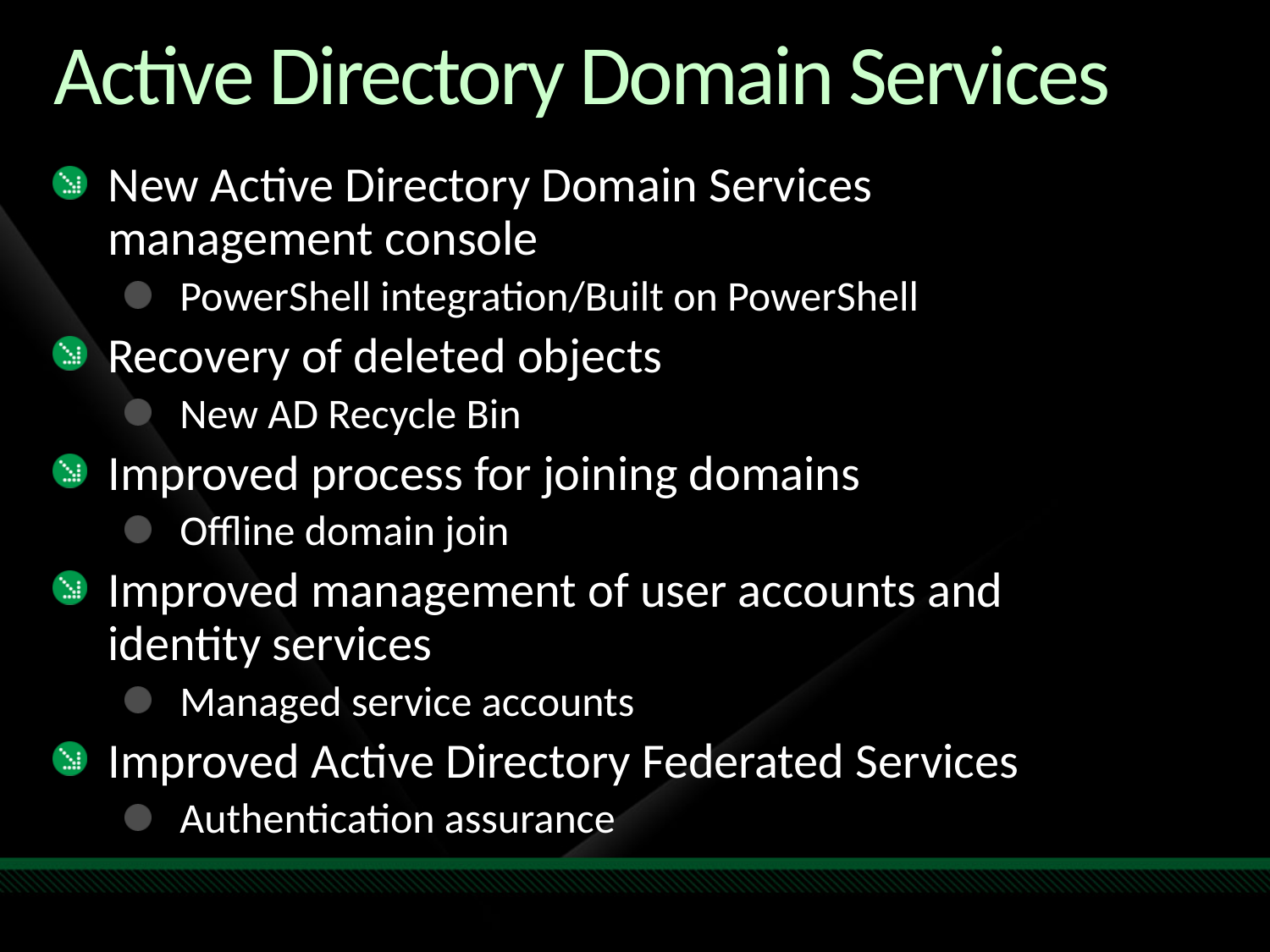

# Active Directory Domain Services
New Active Directory Domain Services
management console
PowerShell integration/Built on PowerShell
Recovery of deleted objects
New AD Recycle Bin
Improved process for joining domains
Offline domain join
Improved management of user accounts and
identity services
Managed service accounts
Improved Active Directory Federated Services
Authentication assurance